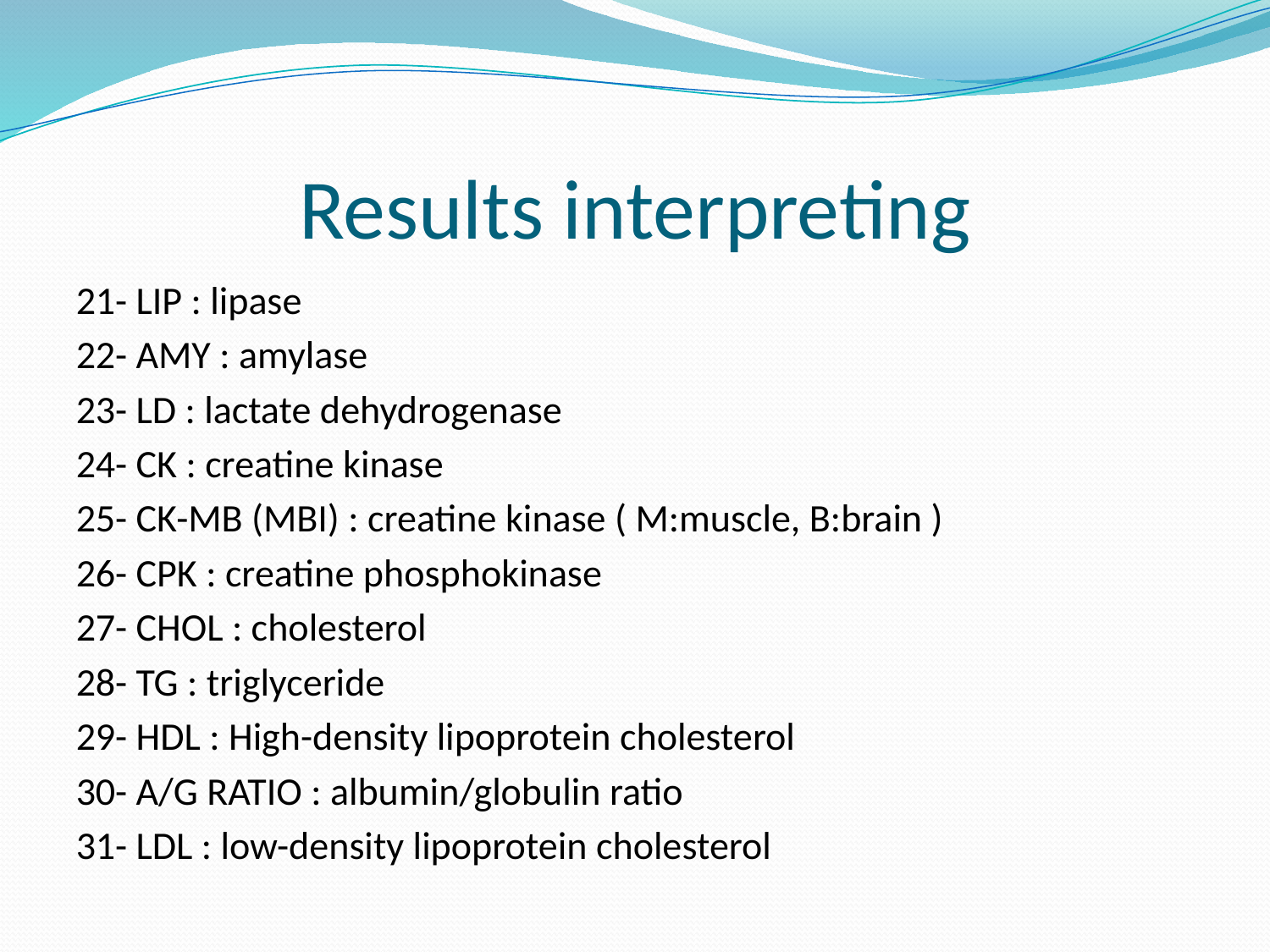

# Results interpreting
21- LIP : lipase
22- AMY : amylase
23- LD : lactate dehydrogenase
24- CK : creatine kinase
25- CK-MB (MBI) : creatine kinase ( M:muscle, B:brain )
26- CPK : creatine phosphokinase
27- CHOL : cholesterol
28- TG : triglyceride
29- HDL : High-density lipoprotein cholesterol
30- A/G RATIO : albumin/globulin ratio
31- LDL : low-density lipoprotein cholesterol